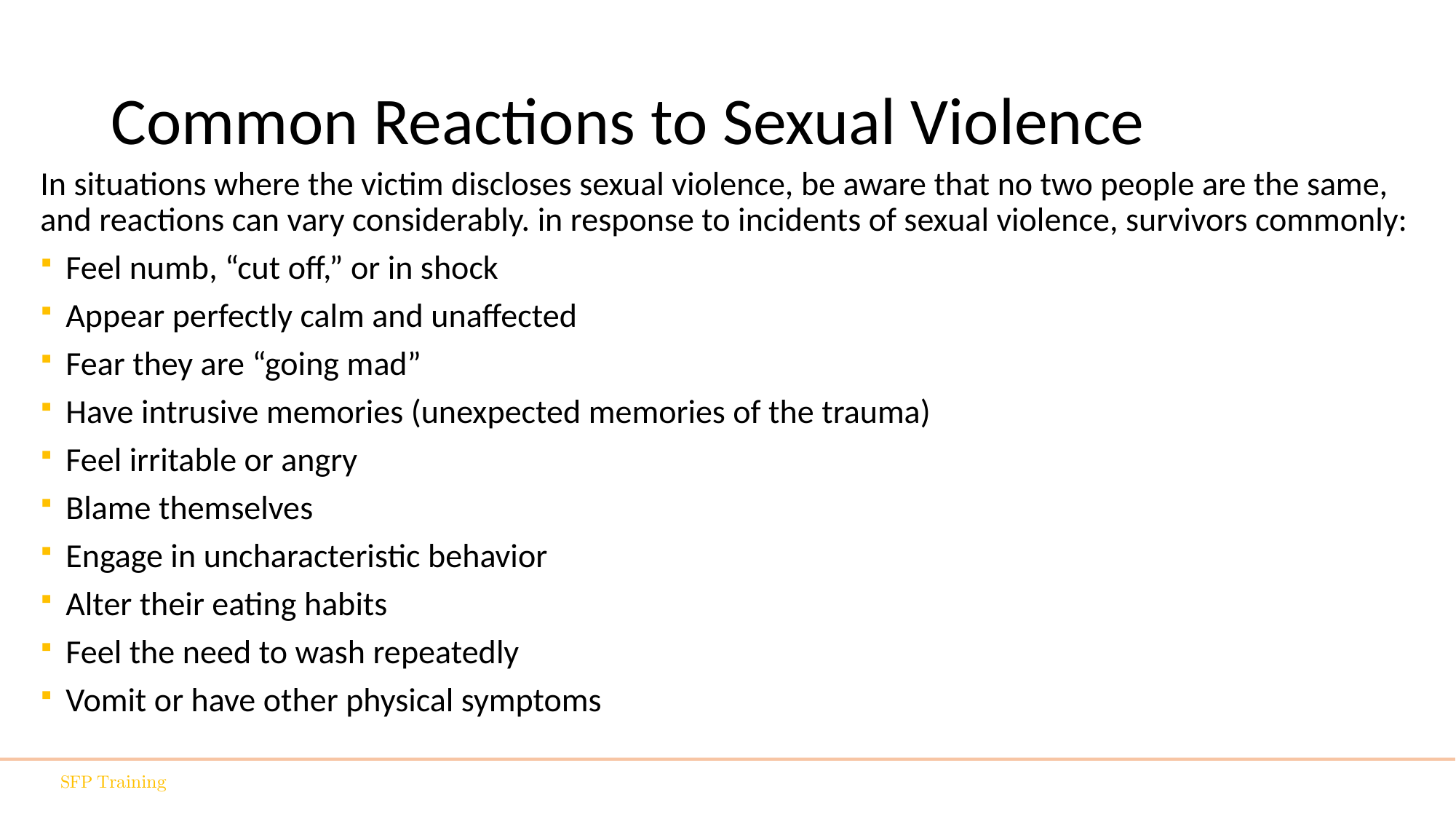

# Common Reactions to Sexual Violence
In situations where the victim discloses sexual violence, be aware that no two people are the same, and reactions can vary considerably. in response to incidents of sexual violence, survivors commonly:
Feel numb, “cut off,” or in shock
Appear perfectly calm and unaffected
Fear they are “going mad”
Have intrusive memories (unexpected memories of the trauma)
Feel irritable or angry
Blame themselves
Engage in uncharacteristic behavior
Alter their eating habits
Feel the need to wash repeatedly
Vomit or have other physical symptoms

SFP Training